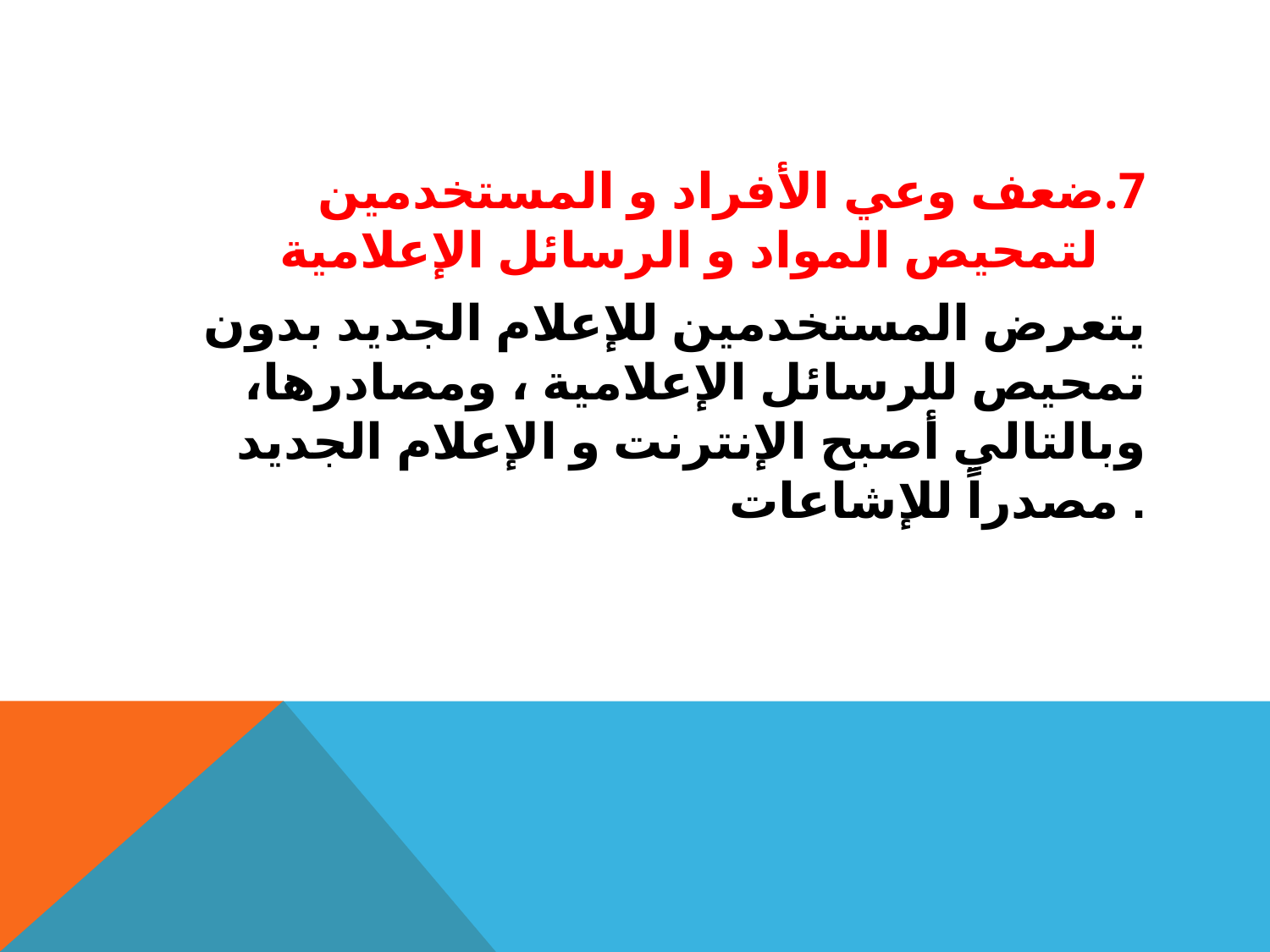

#
7.ضعف وعي الأفراد و المستخدمين لتمحيص المواد و الرسائل الإعلامية
يتعرض المستخدمين للإعلام الجديد بدون تمحيص للرسائل الإعلامية ، ومصادرها، وبالتالي أصبح الإنترنت و الإعلام الجديد مصدراً للإشاعات .